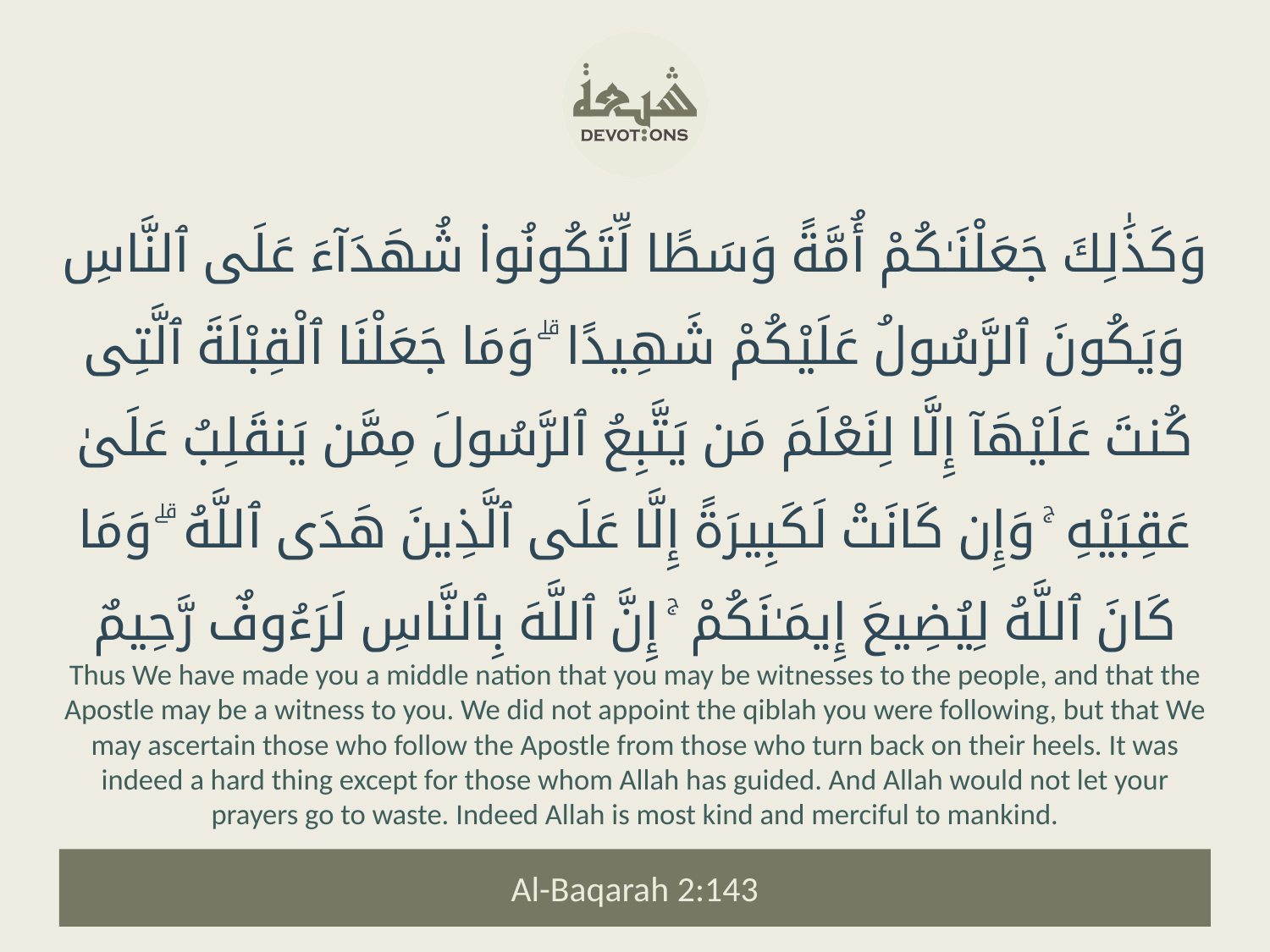

وَكَذَٰلِكَ جَعَلْنَـٰكُمْ أُمَّةً وَسَطًا لِّتَكُونُوا۟ شُهَدَآءَ عَلَى ٱلنَّاسِ وَيَكُونَ ٱلرَّسُولُ عَلَيْكُمْ شَهِيدًا ۗ وَمَا جَعَلْنَا ٱلْقِبْلَةَ ٱلَّتِى كُنتَ عَلَيْهَآ إِلَّا لِنَعْلَمَ مَن يَتَّبِعُ ٱلرَّسُولَ مِمَّن يَنقَلِبُ عَلَىٰ عَقِبَيْهِ ۚ وَإِن كَانَتْ لَكَبِيرَةً إِلَّا عَلَى ٱلَّذِينَ هَدَى ٱللَّهُ ۗ وَمَا كَانَ ٱللَّهُ لِيُضِيعَ إِيمَـٰنَكُمْ ۚ إِنَّ ٱللَّهَ بِٱلنَّاسِ لَرَءُوفٌ رَّحِيمٌ
Thus We have made you a middle nation that you may be witnesses to the people, and that the Apostle may be a witness to you. We did not appoint the qiblah you were following, but that We may ascertain those who follow the Apostle from those who turn back on their heels. It was indeed a hard thing except for those whom Allah has guided. And Allah would not let your prayers go to waste. Indeed Allah is most kind and merciful to mankind.
Al-Baqarah 2:143